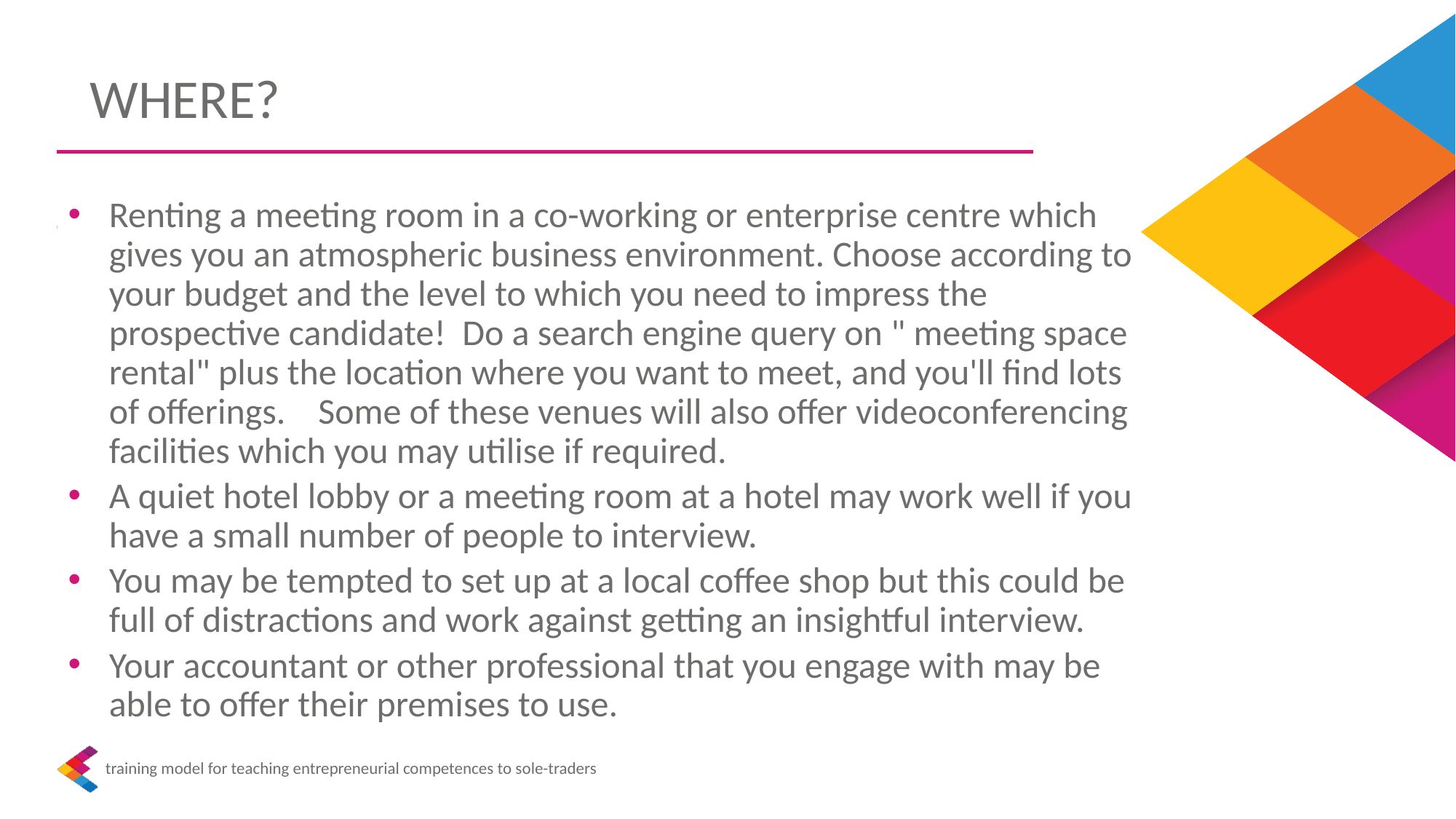

WHERE?
Renting a meeting room in a co-working or enterprise centre which gives you an atmospheric business environment. Choose according to your budget and the level to which you need to impress the prospective candidate!  Do a search engine query on " meeting space rental" plus the location where you want to meet, and you'll find lots of offerings.    Some of these venues will also offer videoconferencing facilities which you may utilise if required.
A quiet hotel lobby or a meeting room at a hotel may work well if you have a small number of people to interview.
You may be tempted to set up at a local coffee shop but this could be full of distractions and work against getting an insightful interview.
Your accountant or other professional that you engage with may be able to offer their premises to use.